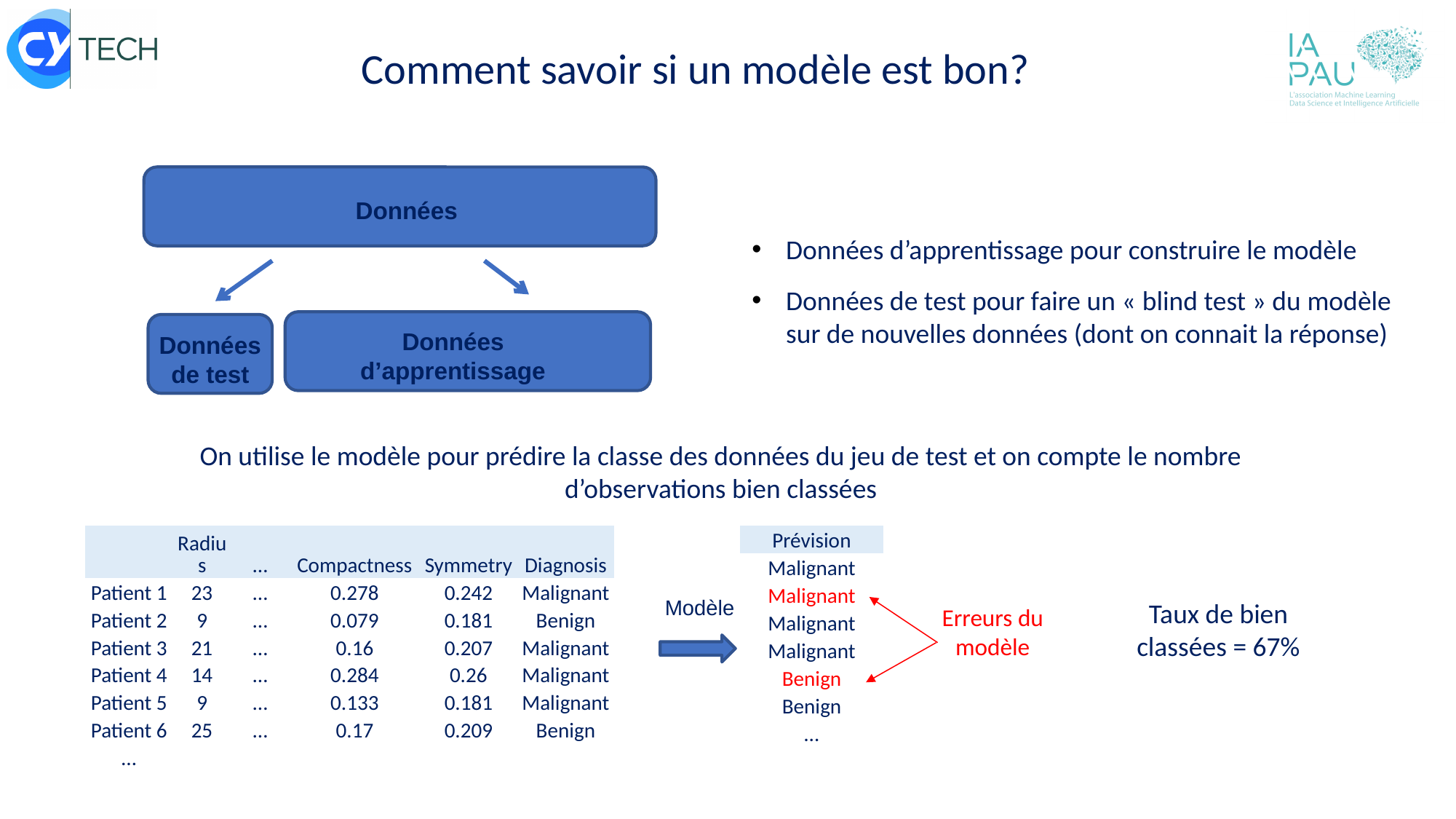

Comment savoir si un modèle est bon?

Données
Données d’apprentissage pour construire le modèle
Données de test pour faire un « blind test » du modèle sur de nouvelles données (dont on connait la réponse)

Données d’apprentissage
Données de test
On utilise le modèle pour prédire la classe des données du jeu de test et on compte le nombre d’observations bien classées
|  | Radius | … | Compactness | Symmetry | Diagnosis |
| --- | --- | --- | --- | --- | --- |
| Patient 1 | 23 | … | 0.278 | 0.242 | Malignant |
| Patient 2 | 9 | … | 0.079 | 0.181 | Benign |
| Patient 3 | 21 | … | 0.16 | 0.207 | Malignant |
| Patient 4 | 14 | … | 0.284 | 0.26 | Malignant |
| Patient 5 | 9 | … | 0.133 | 0.181 | Malignant |
| Patient 6 | 25 | … | 0.17 | 0.209 | Benign |
| … |  |  |  |  |  |
| Prévision |
| --- |
| Malignant |
| Malignant |
| Malignant |
| Malignant |
| Benign |
| Benign |
| … |
Modèle
Taux de bien classées = 67%
Erreurs du modèle